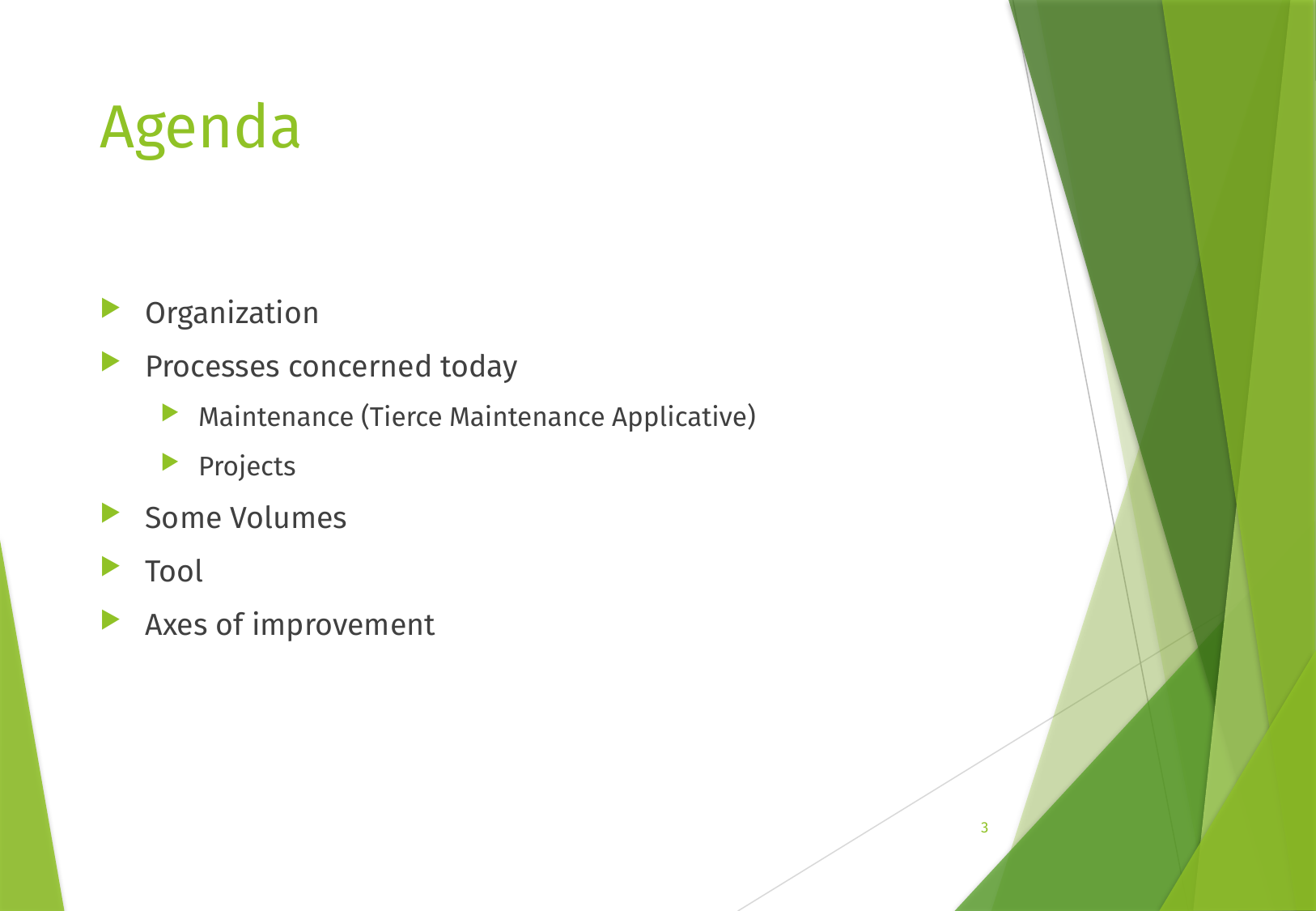

# Agenda
Organization
Processes concerned today
Maintenance (Tierce Maintenance Applicative)
Projects
Some Volumes
Tool
Axes of improvement

3